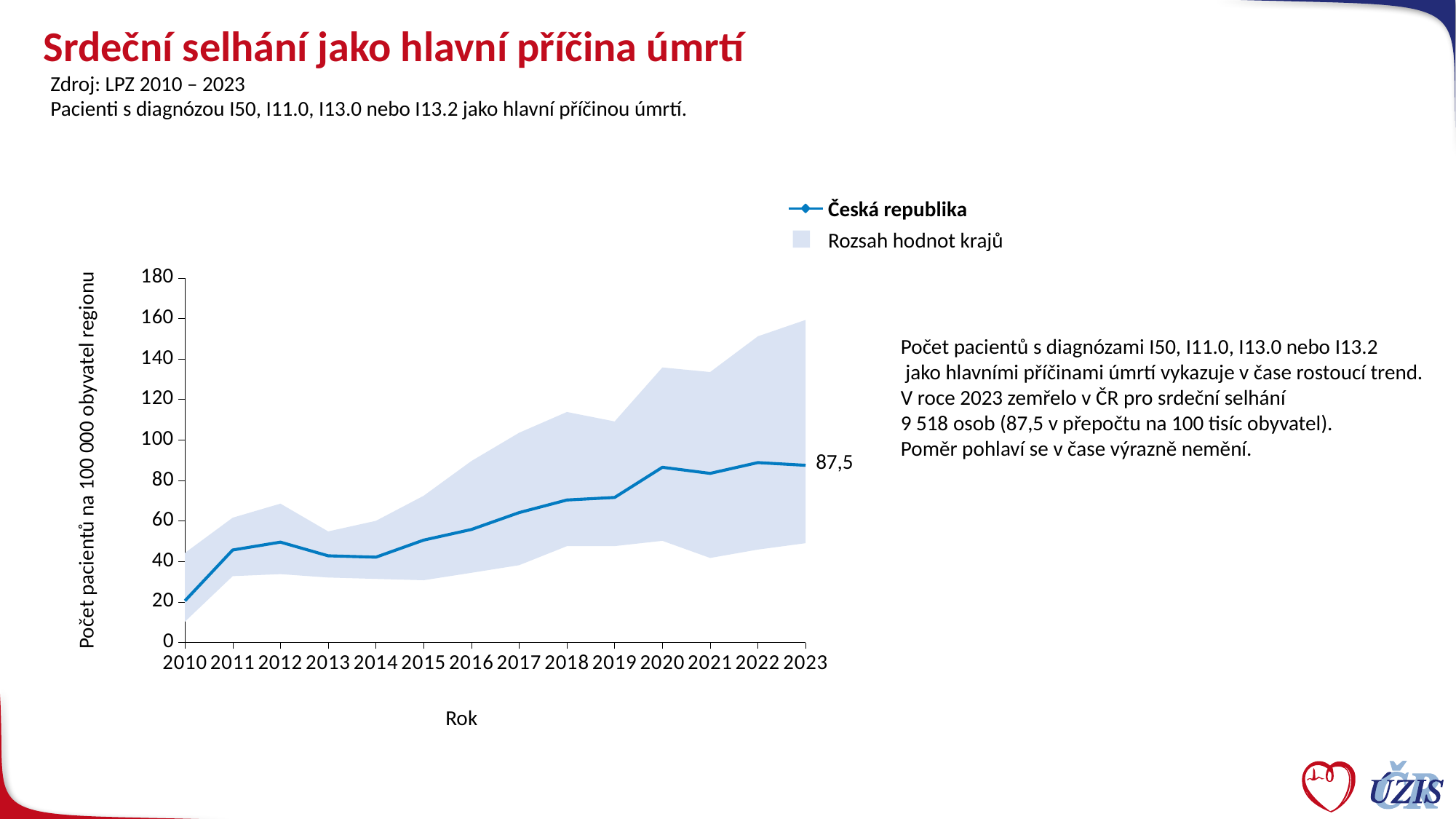

# Srdeční selhání jako hlavní příčina úmrtí
Zdroj: LPZ 2010 – 2023
Pacienti s diagnózou I50, I11.0, I13.0 nebo I13.2 jako hlavní příčinou úmrtí.
Česká republika

Rozsah hodnot krajů

### Chart

| Category | min | max (max-min) | Česká republika |
|---|---|---|---|
| 2010 | 10.295260295260295 | 33.91527286426496 | 20.55489676504851 |
| 2011 | 32.754847638901765 | 28.842022155387937 | 45.662035258858616 |
| 2012 | 33.74426860437809 | 34.80604713372871 | 49.54296378181127 |
| 2013 | 32.068849352725735 | 22.76716895527671 | 42.7970003859245 |
| 2014 | 31.39468001488001 | 28.657921033053604 | 42.11315419269283 |
| 2015 | 30.741064597223737 | 41.689158330405874 | 50.55030665133071 |
| 2016 | 34.414157890270694 | 55.197893990720736 | 55.79072146042754 |
| 2017 | 38.1639635802306 | 65.40623573764543 | 64.12784853612918 |
| 2018 | 47.57384898569326 | 66.25168492720175 | 70.358128791151 |
| 2019 | 47.5933068300957 | 61.559556217863545 | 71.60130612302913 |
| 2020 | 50.20083926610538 | 85.63092982991165 | 86.52768600952906 |
| 2021 | 41.72022134936828 | 91.8272798117321 | 83.5147351732819 |
| 2022 | 45.8712169320075 | 105.3357446499743 | 88.84221190061828 |
| 2023 | 49.041935948612206 | 110.2666513387978 | 87.497363955756 |
Počet pacientů s diagnózami I50, I11.0, I13.0 nebo I13.2
 jako hlavními příčinami úmrtí vykazuje v čase rostoucí trend.
V roce 2023 zemřelo v ČR pro srdeční selhání
9 518 osob (87,5 v přepočtu na 100 tisíc obyvatel).
Poměr pohlaví se v čase výrazně nemění.

Počet pacientů na 100 000 obyvatel regionu
87,5
Rok